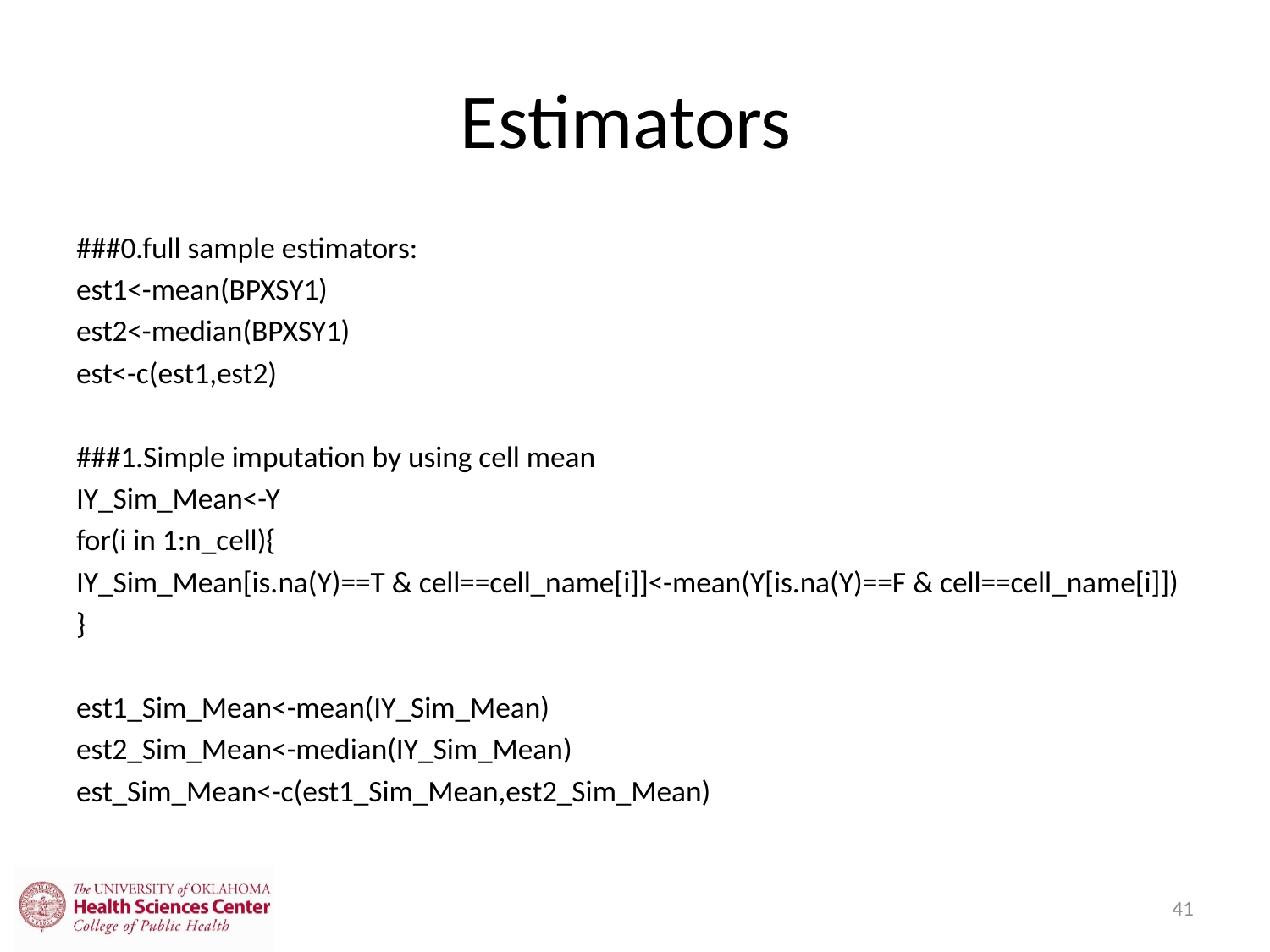

# Estimators
###0.full sample estimators:
est1<-mean(BPXSY1)
est2<-median(BPXSY1)
est<-c(est1,est2)

###1.Simple imputation by using cell mean
IY_Sim_Mean<-Y
for(i in 1:n_cell){
IY_Sim_Mean[is.na(Y)==T & cell==cell_name[i]]<-mean(Y[is.na(Y)==F & cell==cell_name[i]])
}

est1_Sim_Mean<-mean(IY_Sim_Mean)
est2_Sim_Mean<-median(IY_Sim_Mean)
est_Sim_Mean<-c(est1_Sim_Mean,est2_Sim_Mean)

41